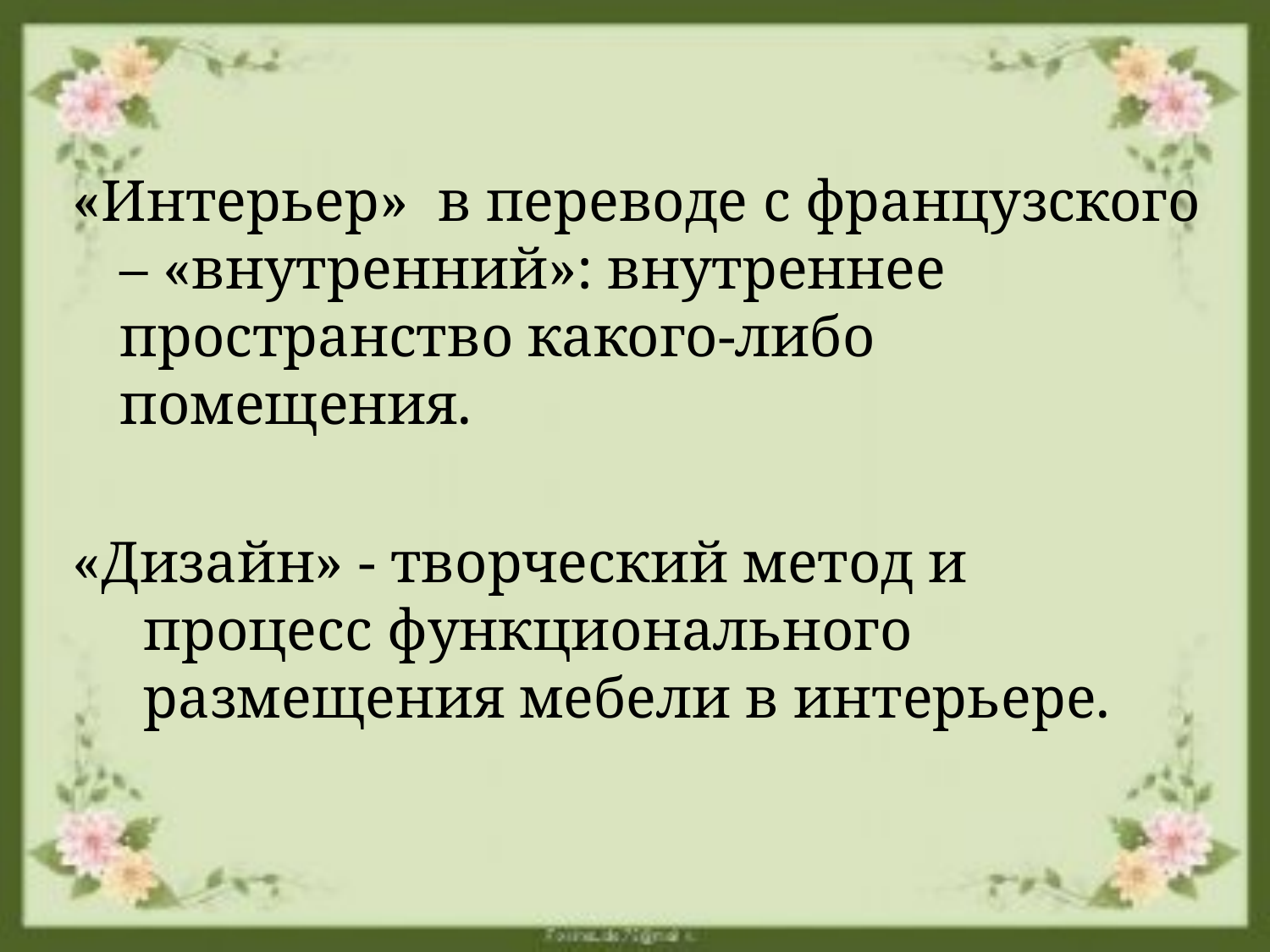

#

«Интерьер»  в переводе с французского – «внутренний»: внутреннее пространство какого-либо помещения.

«Дизайн» - творческий метод и процесс функционального размещения мебели в интерьере.